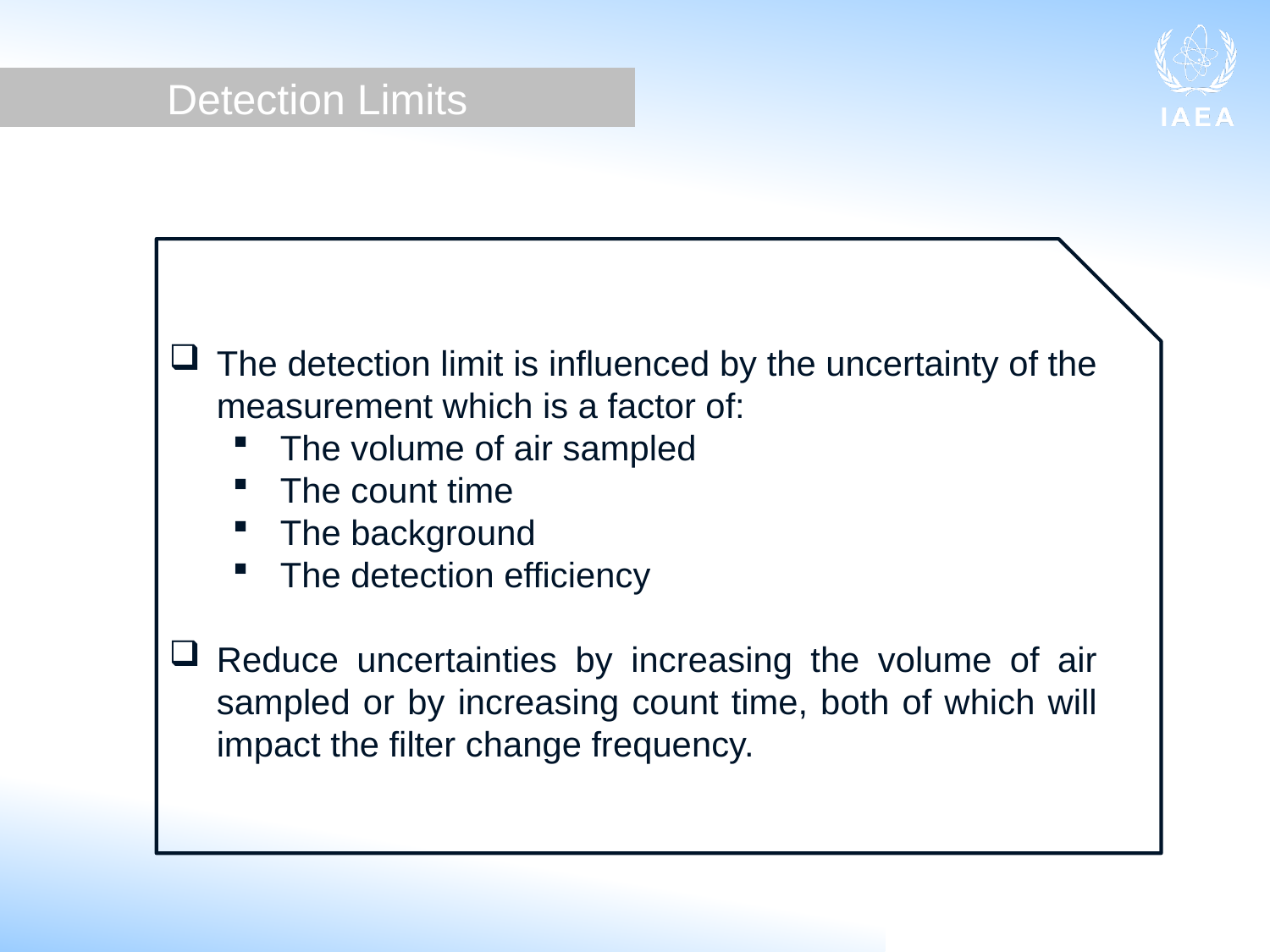

Detection Limits
The detection limit is influenced by the uncertainty of the measurement which is a factor of:
The volume of air sampled
The count time
The background
The detection efficiency

Reduce uncertainties by increasing the volume of air sampled or by increasing count time, both of which will impact the filter change frequency.